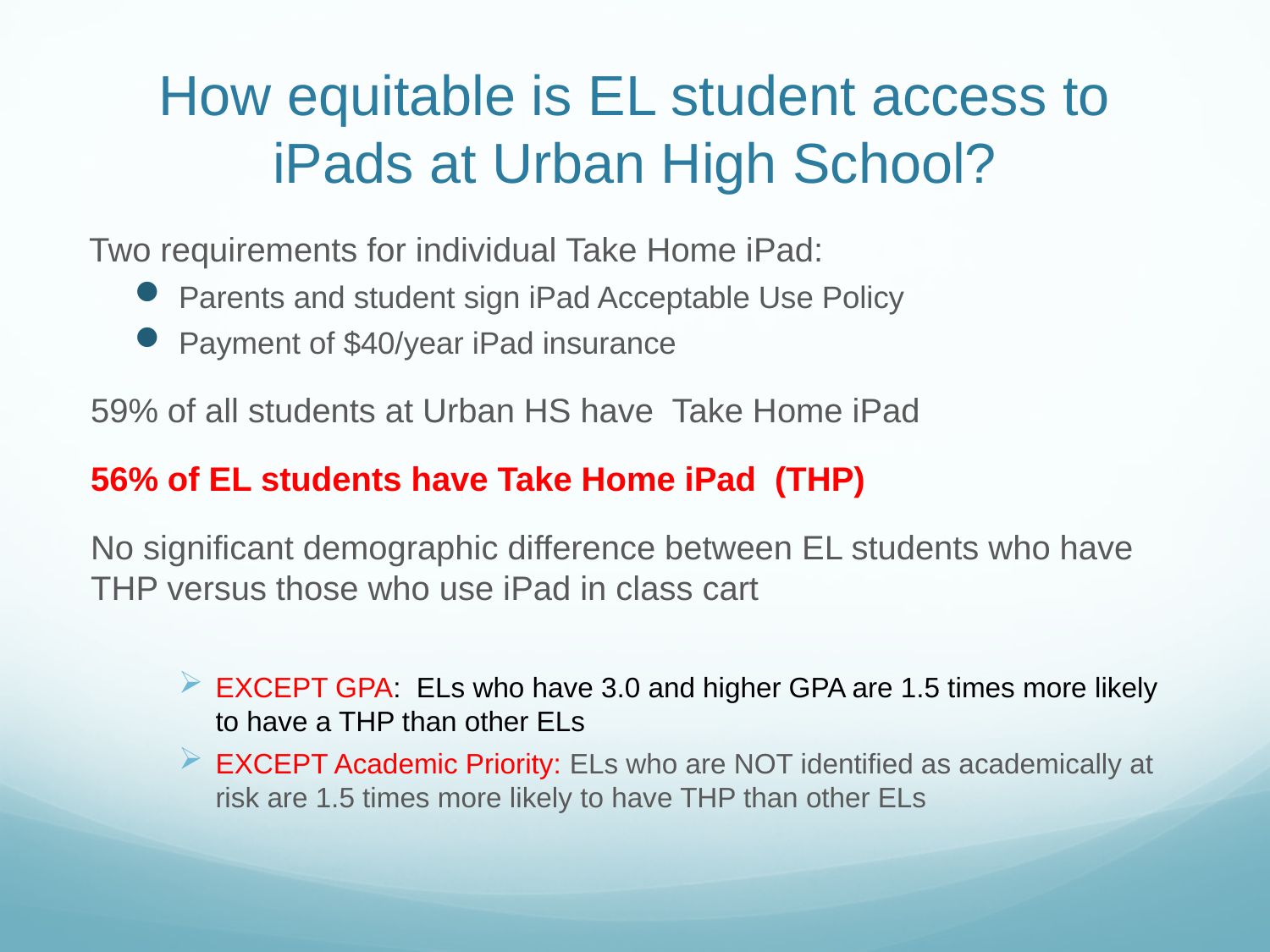

# How equitable is EL student access to iPads at Urban High School?
Two requirements for individual Take Home iPad:
Parents and student sign iPad Acceptable Use Policy
Payment of $40/year iPad insurance
59% of all students at Urban HS have  Take Home iPad
56% of EL students have Take Home iPad  (THP)
No significant demographic difference between EL students who have THP versus those who use iPad in class cart

EXCEPT GPA:  ELs who have 3.0 and higher GPA are 1.5 times more likely to have a THP than other ELs
EXCEPT Academic Priority: ELs who are NOT identified as academically at risk are 1.5 times more likely to have THP than other ELs